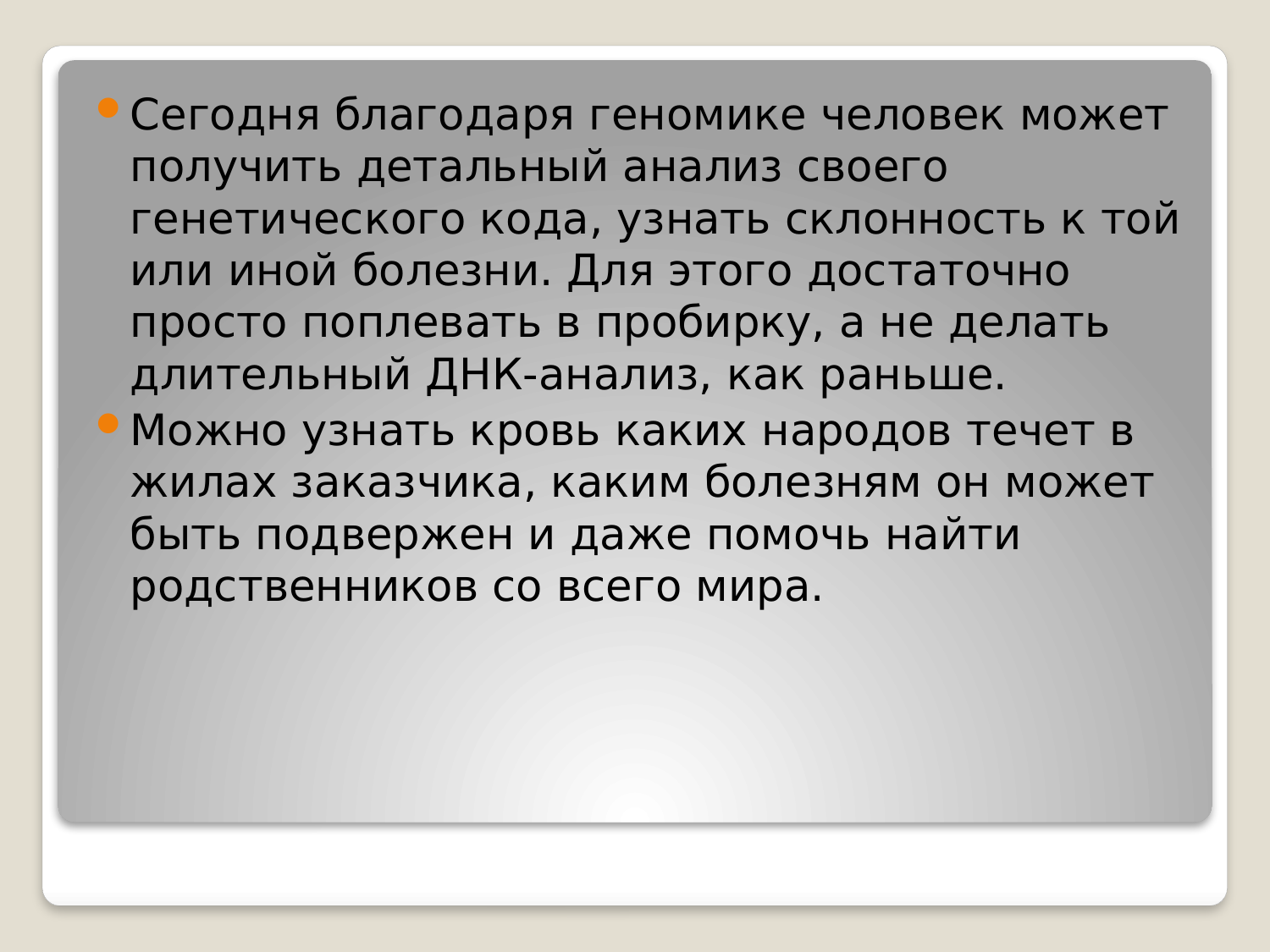

Сегодня благодаря геномике человек может получить детальный анализ своего генетического кода, узнать склонность к той или иной болезни. Для этого достаточно просто поплевать в пробирку, а не делать длительный ДНК-анализ, как раньше.
Можно узнать кровь каких народов течет в жилах заказчика, каким болезням он может быть подвержен и даже помочь найти родственников со всего мира.

#